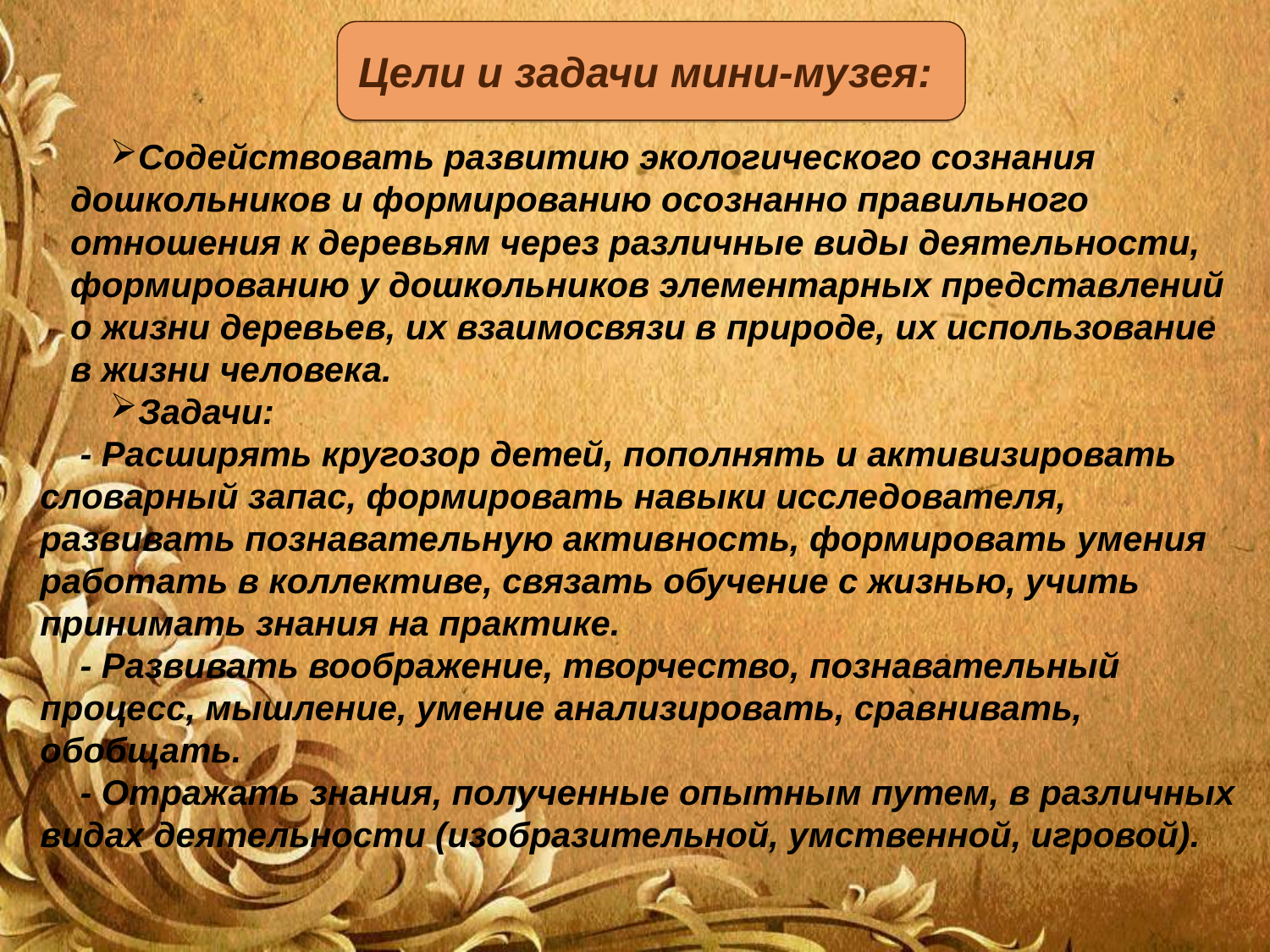

Цели и задачи мини-музея:

Содействовать развитию экологического сознания дошкольников и формированию осознанно правильного отношения к деревьям через различные виды деятельности, формированию у дошкольников элементарных представлений о жизни деревьев, их взаимосвязи в природе, их использование в жизни человека.
Задачи:
- Расширять кругозор детей, пополнять и активизировать словарный запас, формировать навыки исследователя, развивать познавательную активность, формировать умения работать в коллективе, связать обучение с жизнью, учить принимать знания на практике.
- Развивать воображение, творчество, познавательный процесс, мышление, умение анализировать, сравнивать, обобщать.
- Отражать знания, полученные опытным путем, в различных видах деятельности (изобразительной, умственной, игровой).